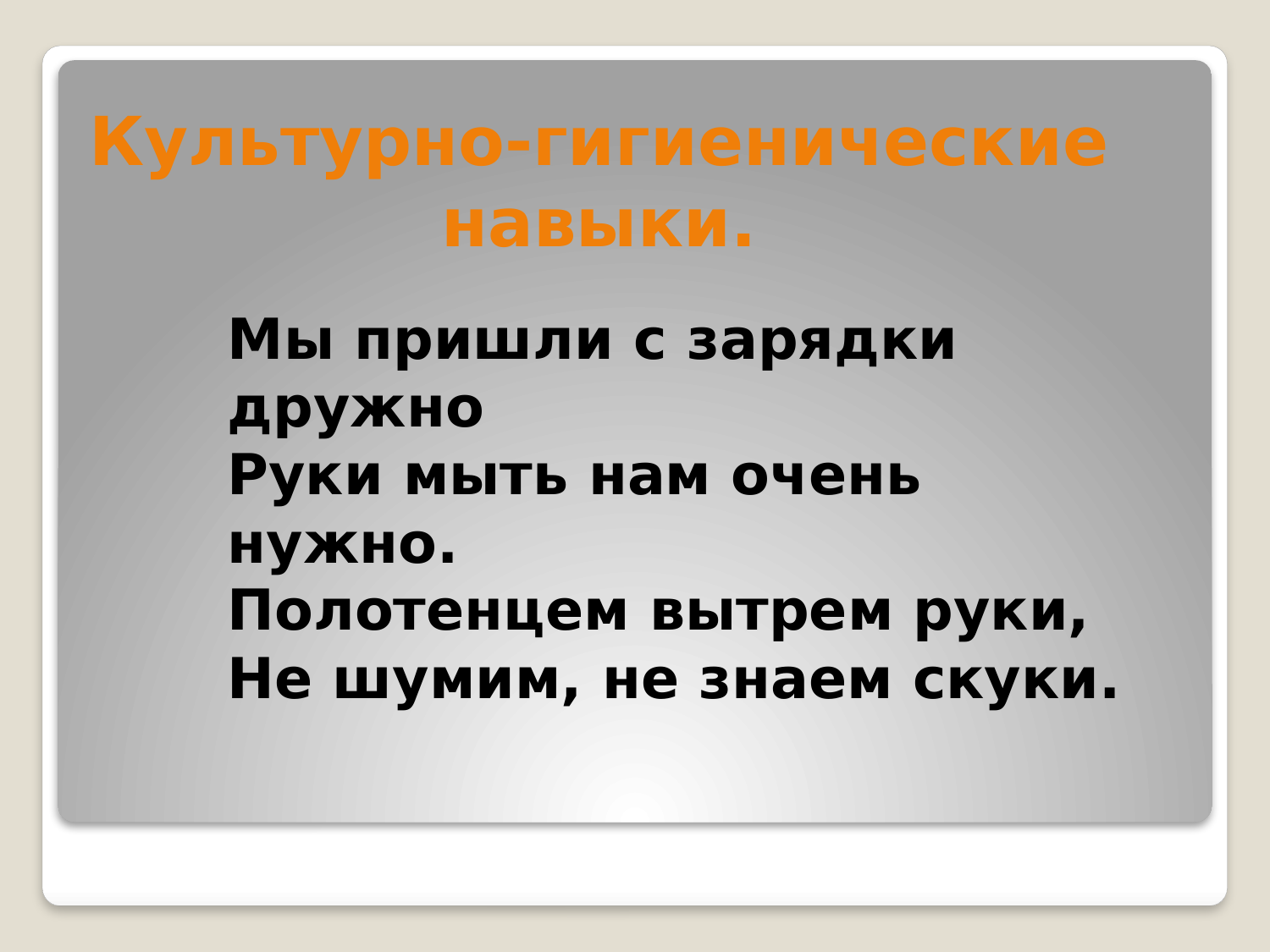

# Культурно-гигиенические навыки.
Мы пришли с зарядки дружно
Руки мыть нам очень нужно.
Полотенцем вытрем руки,
Не шумим, не знаем скуки.